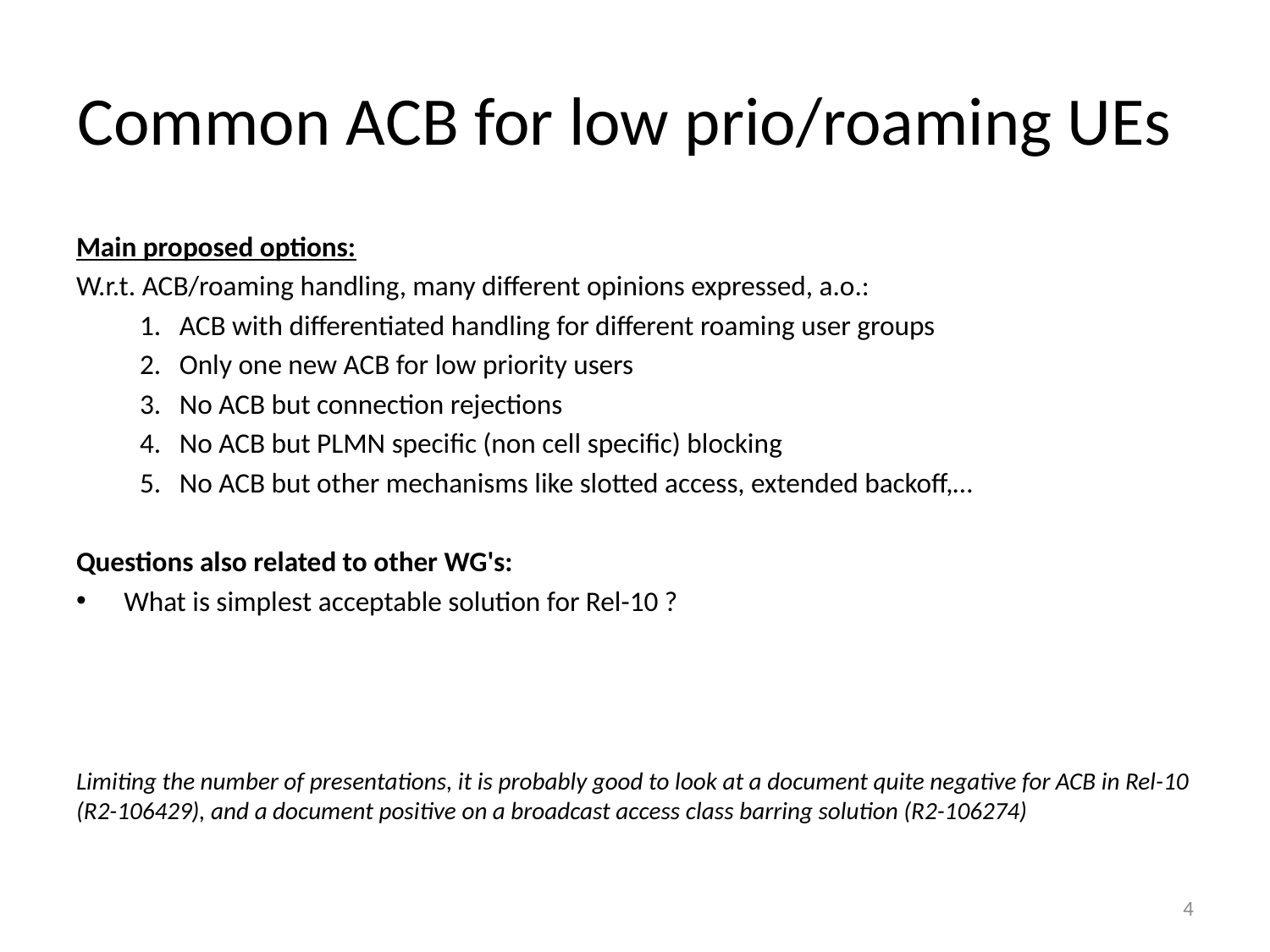

# Common ACB for low prio/roaming UEs
Main proposed options:
W.r.t. ACB/roaming handling, many different opinions expressed, a.o.:
ACB with differentiated handling for different roaming user groups
Only one new ACB for low priority users
No ACB but connection rejections
No ACB but PLMN specific (non cell specific) blocking
No ACB but other mechanisms like slotted access, extended backoff,…

Questions also related to other WG's:
What is simplest acceptable solution for Rel-10 ?

Limiting the number of presentations, it is probably good to look at a document quite negative for ACB in Rel-10 (R2-106429), and a document positive on a broadcast access class barring solution (R2-106274)
4